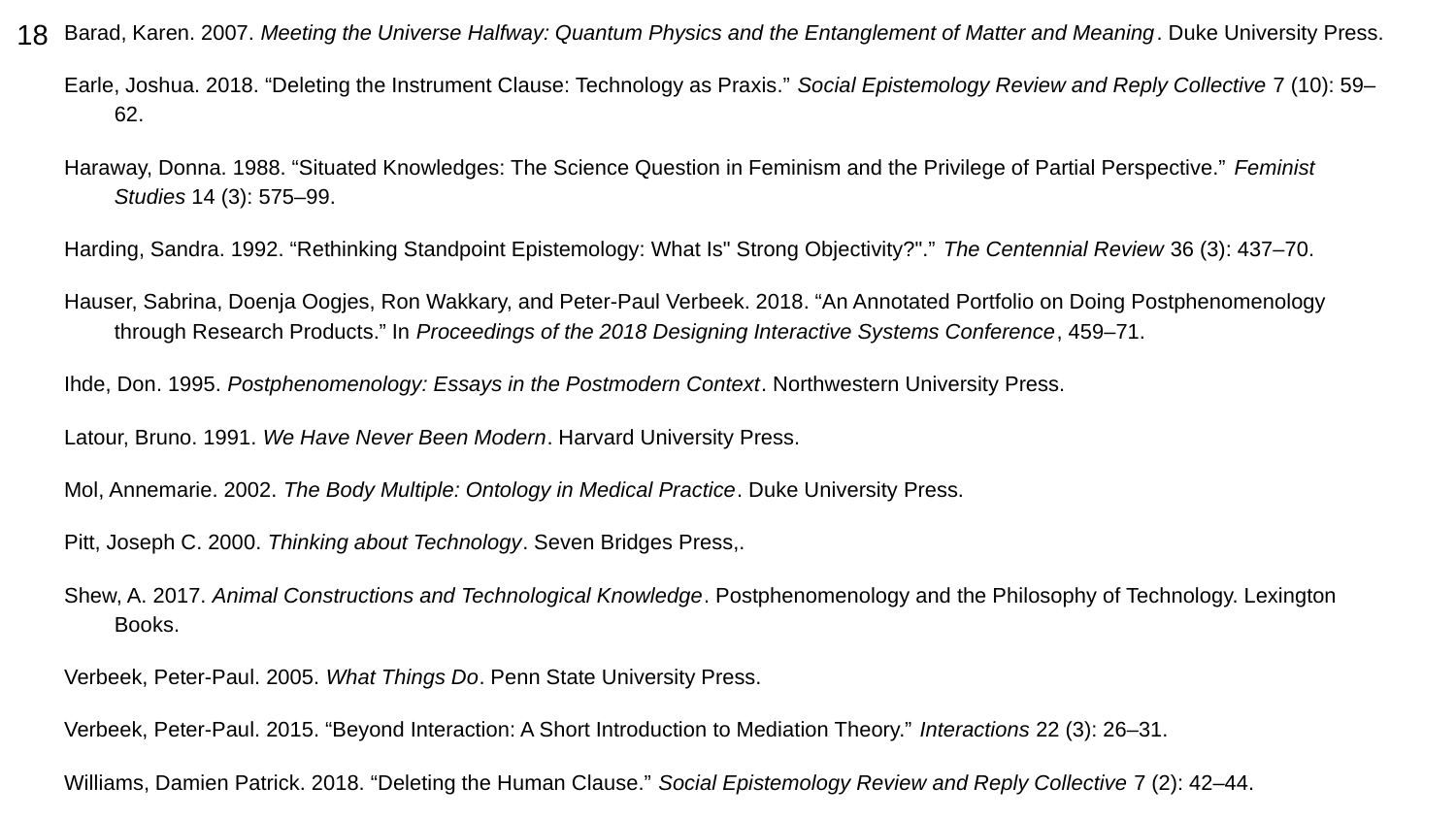

Barad, Karen. 2007. Meeting the Universe Halfway: Quantum Physics and the Entanglement of Matter and Meaning. Duke University Press.
Earle, Joshua. 2018. “Deleting the Instrument Clause: Technology as Praxis.” Social Epistemology Review and Reply Collective 7 (10): 59–62.
Haraway, Donna. 1988. “Situated Knowledges: The Science Question in Feminism and the Privilege of Partial Perspective.” Feminist Studies 14 (3): 575–99.
Harding, Sandra. 1992. “Rethinking Standpoint Epistemology: What Is" Strong Objectivity?".” The Centennial Review 36 (3): 437–70.
Hauser, Sabrina, Doenja Oogjes, Ron Wakkary, and Peter-Paul Verbeek. 2018. “An Annotated Portfolio on Doing Postphenomenology through Research Products.” In Proceedings of the 2018 Designing Interactive Systems Conference, 459–71.
Ihde, Don. 1995. Postphenomenology: Essays in the Postmodern Context. Northwestern University Press.
Latour, Bruno. 1991. We Have Never Been Modern. Harvard University Press.
Mol, Annemarie. 2002. The Body Multiple: Ontology in Medical Practice. Duke University Press.
Pitt, Joseph C. 2000. Thinking about Technology. Seven Bridges Press,.
Shew, A. 2017. Animal Constructions and Technological Knowledge. Postphenomenology and the Philosophy of Technology. Lexington Books.
Verbeek, Peter-Paul. 2005. What Things Do. Penn State University Press.
Verbeek, Peter-Paul. 2015. “Beyond Interaction: A Short Introduction to Mediation Theory.” Interactions 22 (3): 26–31.
Williams, Damien Patrick. 2018. “Deleting the Human Clause.” Social Epistemology Review and Reply Collective 7 (2): 42–44.
18